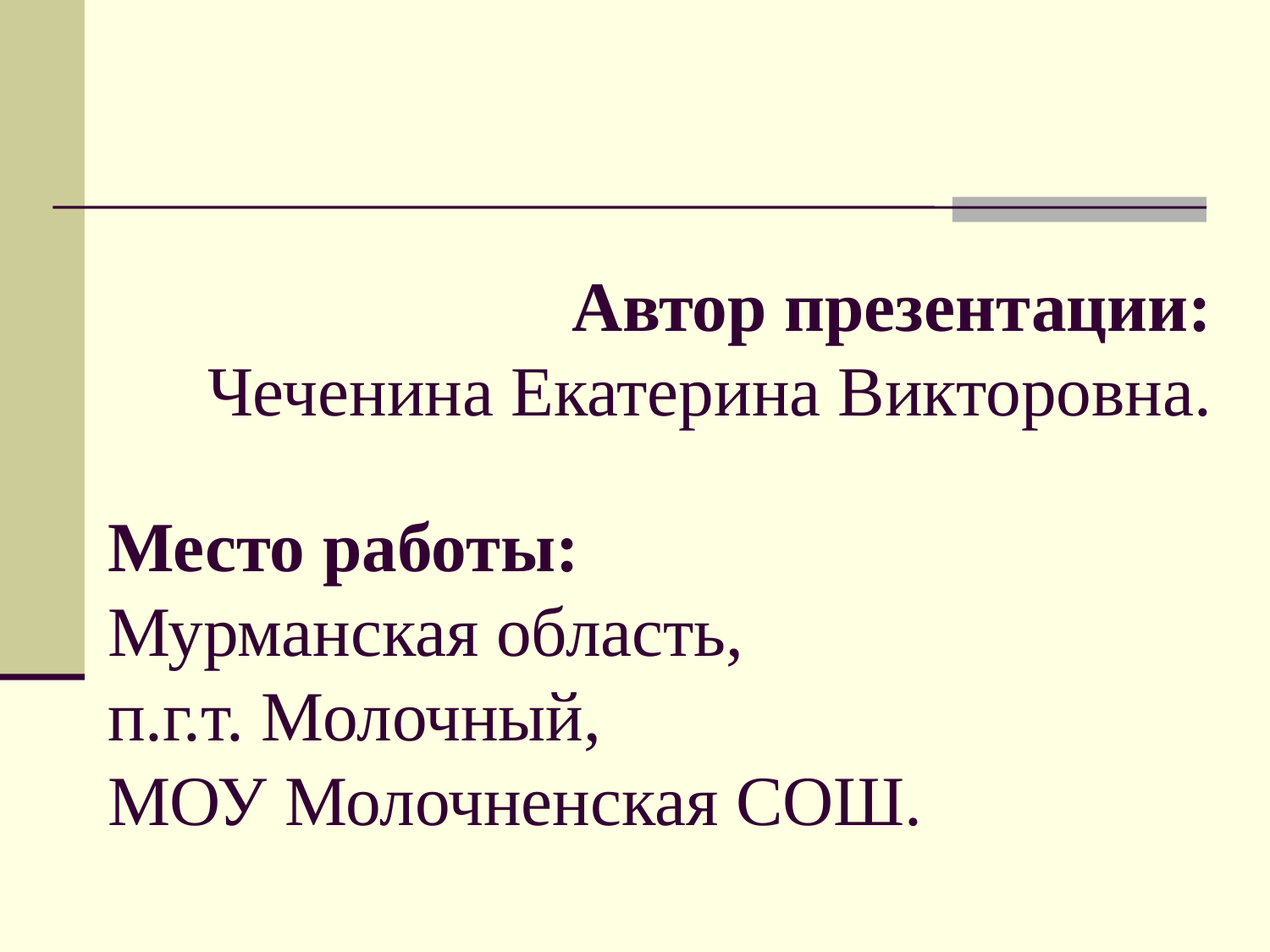

# Автор презентации: Чеченина Екатерина Викторовна.
Место работы:
Мурманская область,
п.г.т. Молочный,
МОУ Молочненская СОШ.